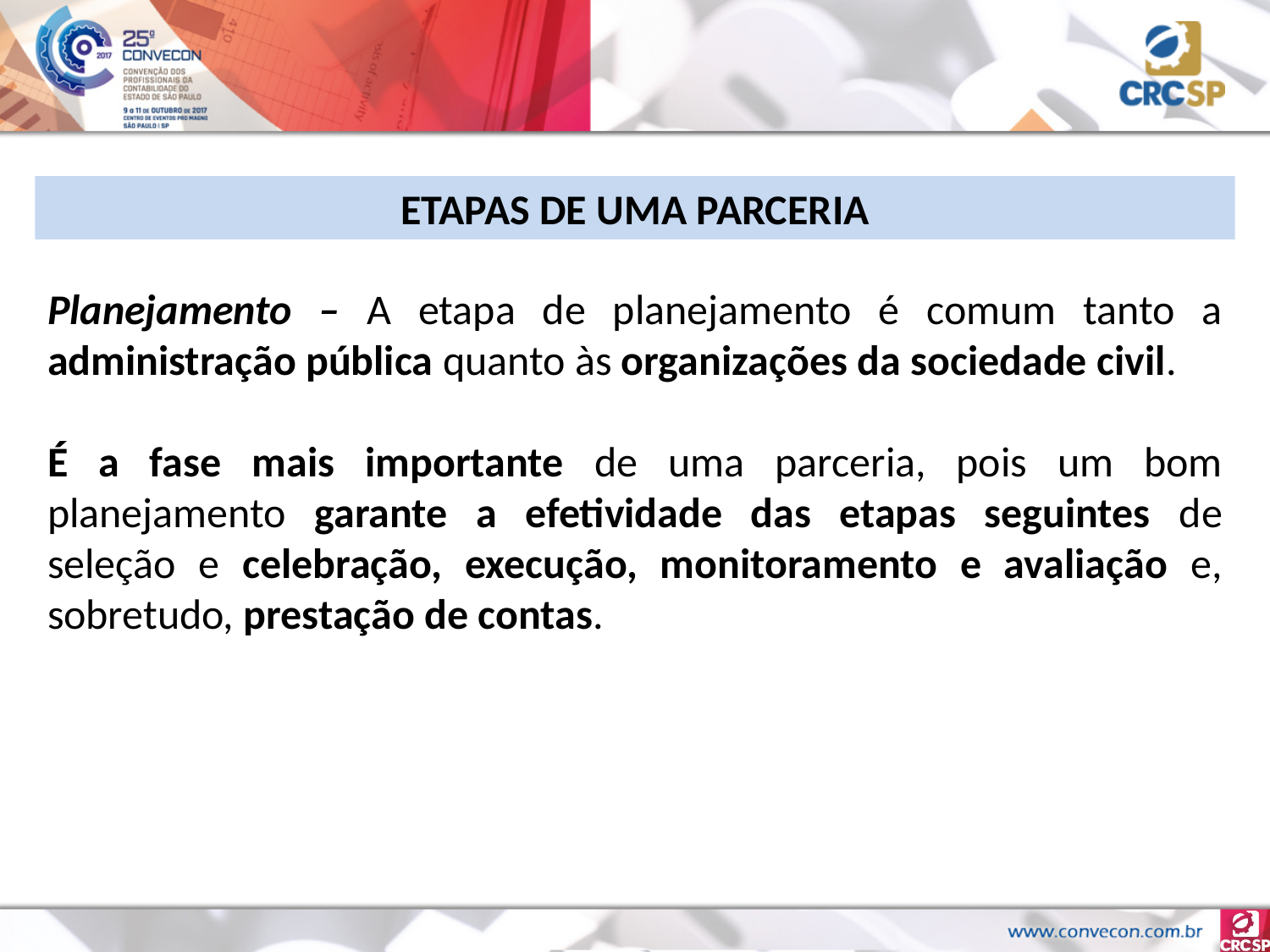

ETAPAS DE UMA PARCERIA

Planejamento – A etapa de planejamento é comum tanto a administração pública quanto às organizações da sociedade civil.

É a fase mais importante de uma parceria, pois um bom planejamento garante a efetividade das etapas seguintes de seleção e celebração, execução, monitoramento e avaliação e, sobretudo, prestação de contas.